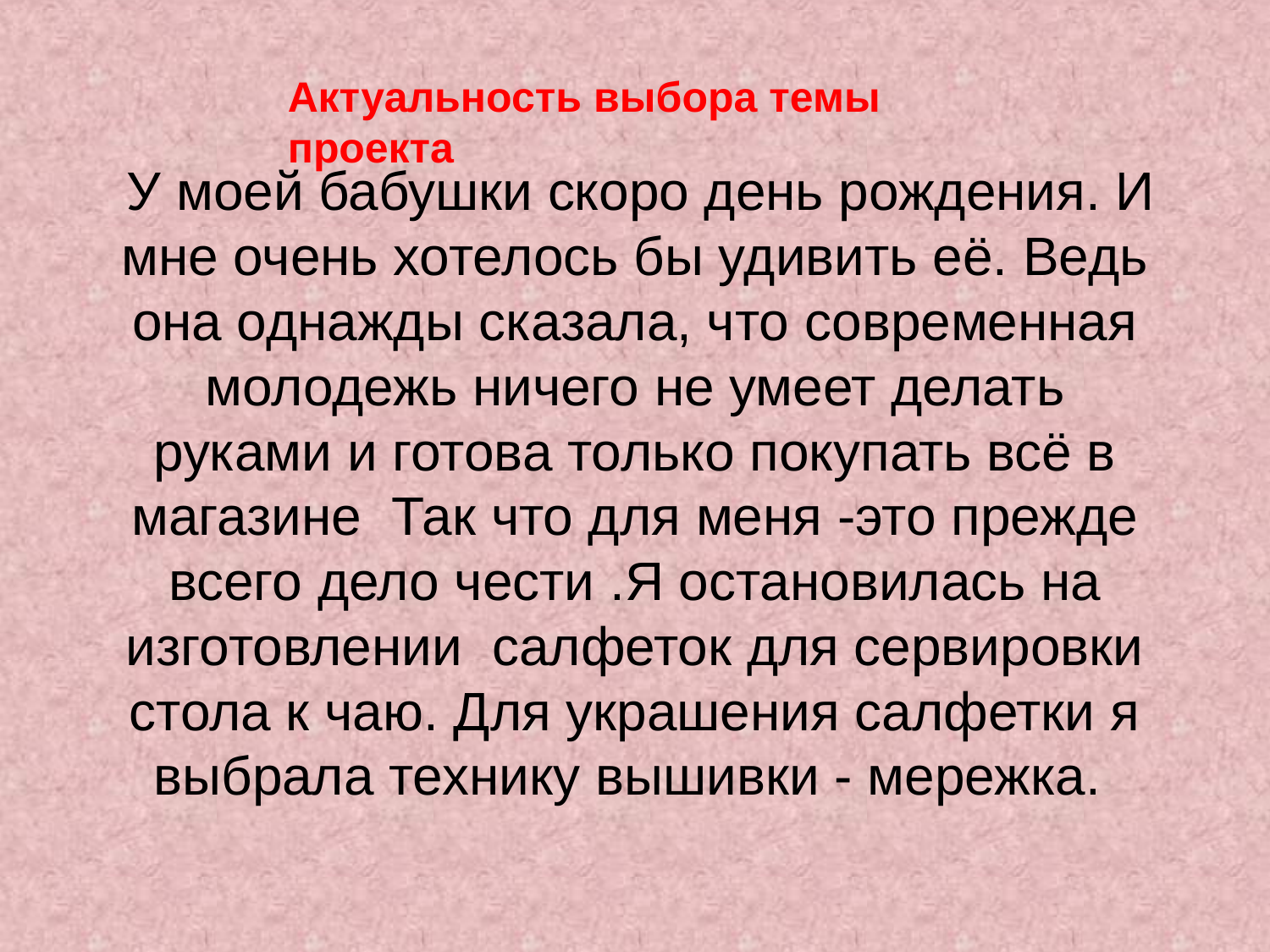

Актуальность выбора темы проекта
# У моей бабушки скоро день рождения. И мне очень хотелось бы удивить её. Ведь она однажды сказала, что современная молодежь ничего не умеет делать руками и готова только покупать всё в магазине  Так что для меня -это прежде всего дело чести .Я остановилась на изготовлении  салфеток для сервировки стола к чаю. Для украшения салфетки я выбрала технику вышивки - мережка.